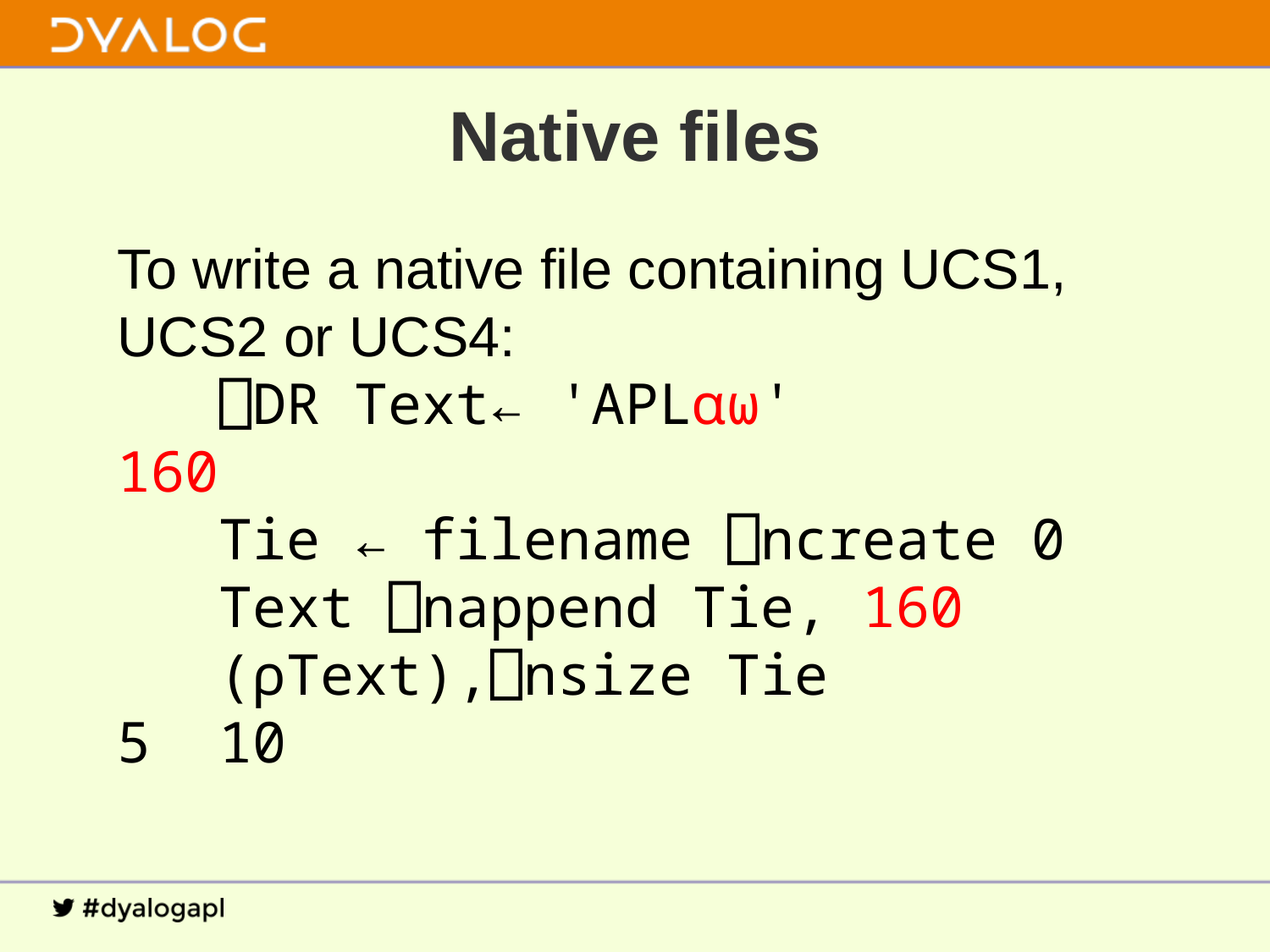

# Native files
To write a native file containing UCS1, UCS2 or UCS4:
   ⎕DR Text← 'APL⍺⍵'
160
   Tie ← filename ⎕ncreate 0
   Text ⎕nappend Tie, 160
   (⍴Text),⎕nsize Tie
5  10